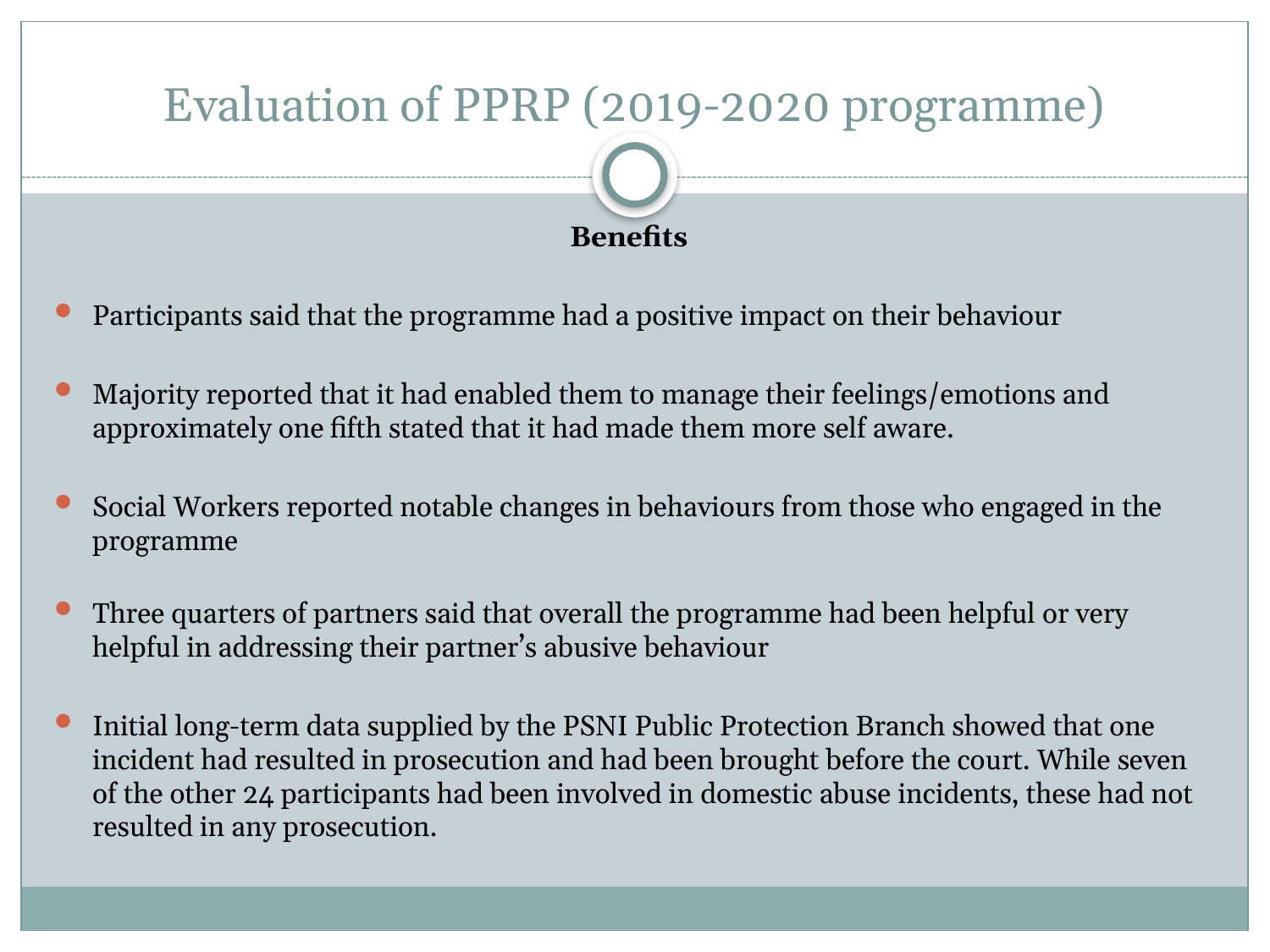

# Evaluation of PPRP (2019-2020 programme)
Benefits

Participants said that the programme had a positive impact on their behaviour

Majority reported that it had enabled them to manage their feelings/emotions and approximately one fifth stated that it had made them more self aware.

Social Workers reported notable changes in behaviours from those who engaged in the programme
Three quarters of partners said that overall the programme had been helpful or very helpful in addressing their partner’s abusive behaviour

Initial long-term data supplied by the PSNI Public Protection Branch showed that one incident had resulted in prosecution and had been brought before the court. While seven of the other 24 participants had been involved in domestic abuse incidents, these had not resulted in any prosecution.